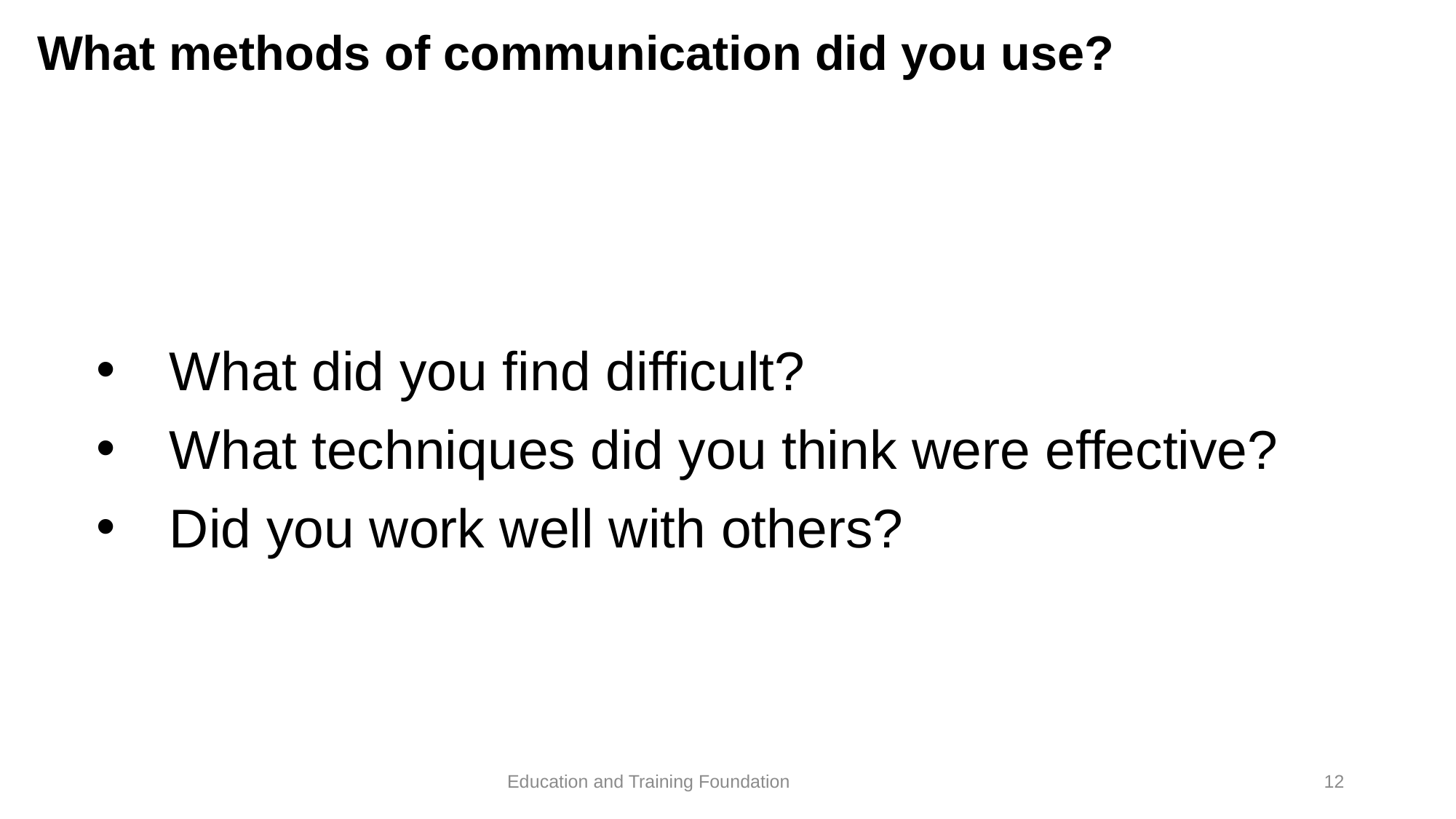

# What methods of communication did you use?
What did you find difficult?
What techniques did you think were effective?
Did you work well with others?
12
Education and Training Foundation